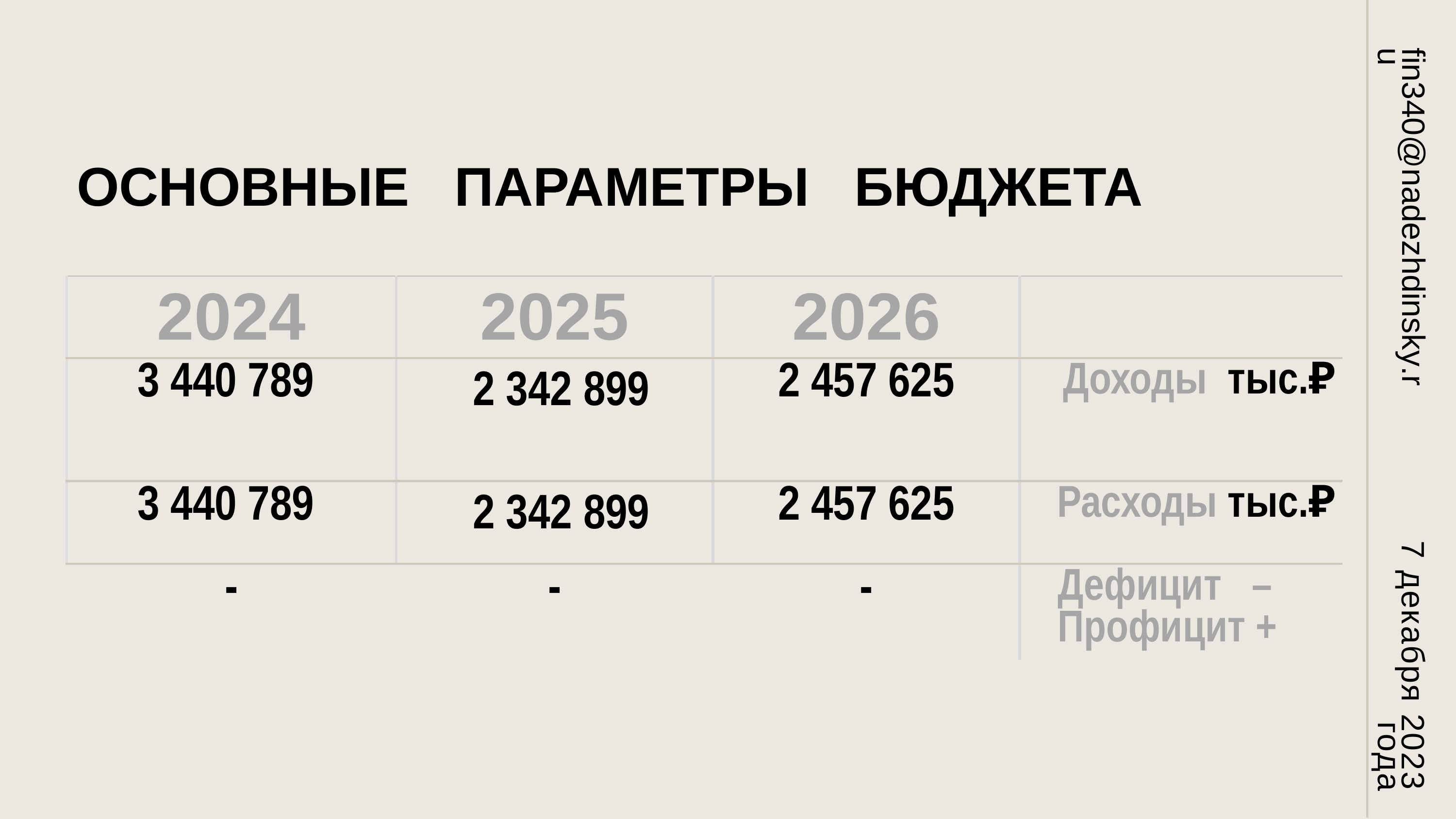

fin340@nadezhdinsky.ru

ОСНОВНЫЕ   ПАРАМЕТРЫ   БЮДЖЕТА
| 2024 | 2025 | 2026 |  |
| --- | --- | --- | --- |
| 3 440 789 | 2 342 899 | 2 457 625 | Доходы тыс.₽ |
| 3 440 789 | 2 342 899 | 2 457 625 | Расходы тыс.₽ |
| - | - | - | Дефицит – Профицит + |

7 декабря 2023 года